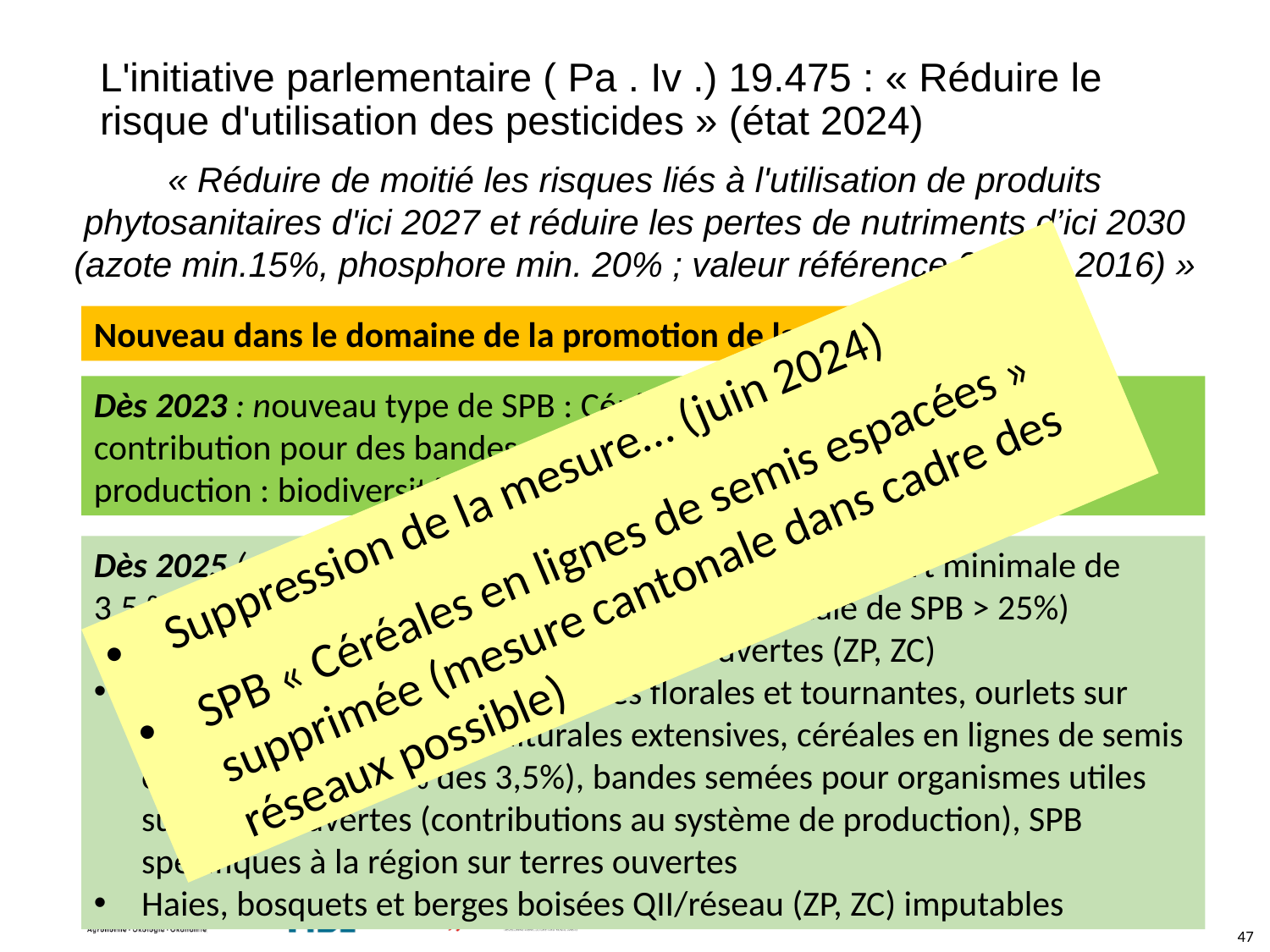

# L'initiative parlementaire ( Pa . Iv .) 19.475 : « Réduire le risque d'utilisation des pesticides » (état 2024)
« Réduire de moitié les risques liés à l'utilisation de produits phytosanitaires d'ici 2027 et réduire les pertes de nutriments d’ici 2030 (azote min.15%, phosphore min. 20% ; valeur référence 2014 à 2016) »

Nouveau dans le domaine de la promotion de la  biodiversité :
Dès 2023 : nouveau type de SPB : Céréales en lignes de semis espacés ; contribution pour des bandes semées pour organismes utiles (système de production : biodiversité fonctionnelle)
Suppression de la mesure… (juin 2024)

SPB « Céréales en lignes de semis espacées » supprimée (mesure cantonale dans cadre des réseaux possible)
Dès 2025 (en consultation… et rien n’est moins sûr ;-) : Part minimale de 3,5 % de SPB sur terres ouvertes (sauf si la part totale de SPB > 25%)
Exploitation disposant de > 3 ha terres ouvertes (ZP, ZC)
Types de SPB imputables : jachères florales et tournantes, ourlets sur terres assolées, bandes culturales extensives, céréales en lignes de semis espacées (max. 50% des 3,5%), bandes semées pour organismes utiles sur terres ouvertes (contributions au système de production), SPB spécifiques à la région sur terres ouvertes
Haies, bosquets et berges boisées QII/réseau (ZP, ZC) imputables